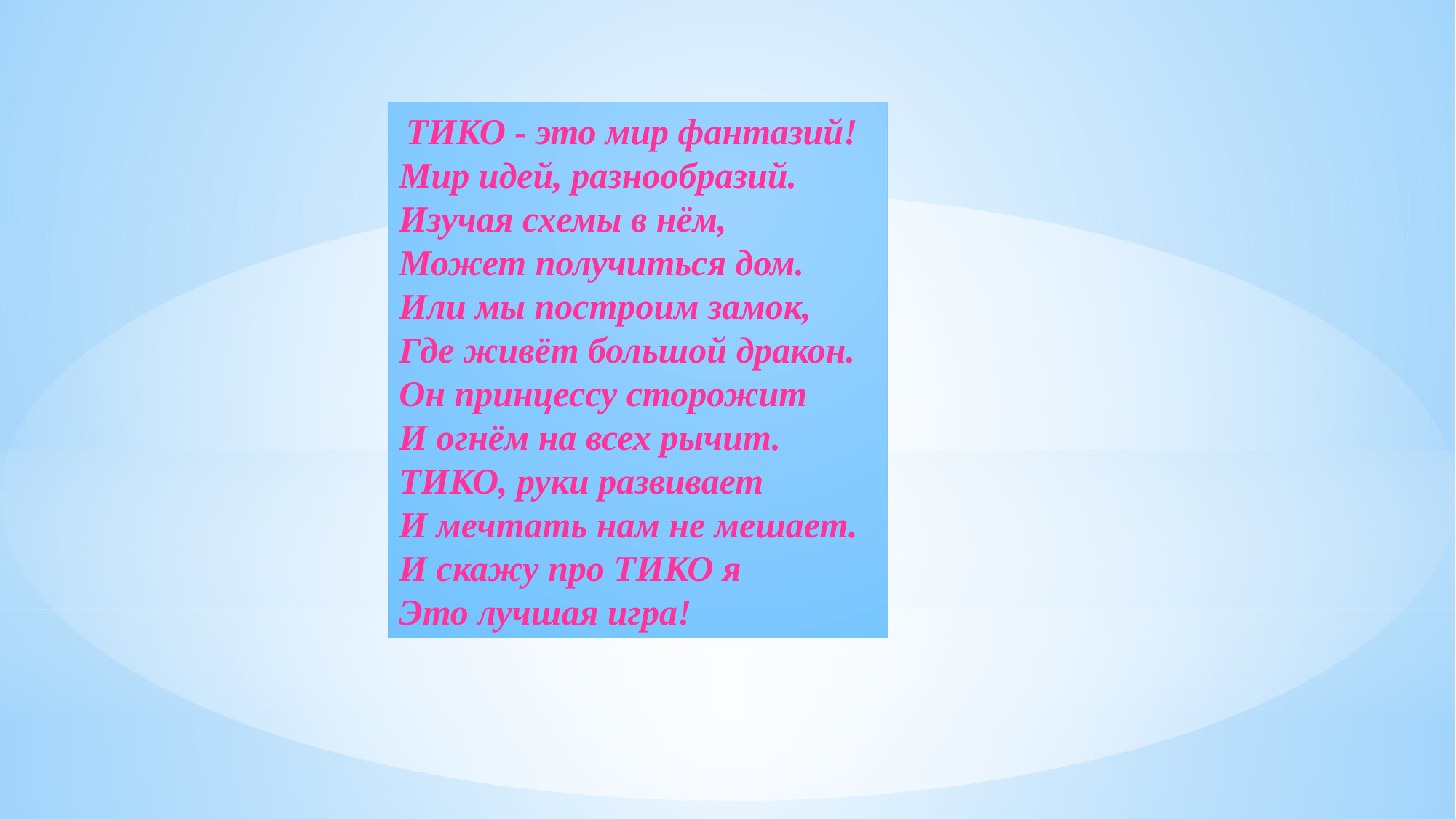

ТИКО - это мир фантазий!
Мир идей, разнообразий.
Изучая схемы в нём,
Может получиться дом.
Или мы построим замок,
Где живёт большой дракон.
Он принцессу сторожит
И огнём на всех рычит.
ТИКО, руки развивает
И мечтать нам не мешает.
И скажу про ТИКО я
Это лучшая игра!